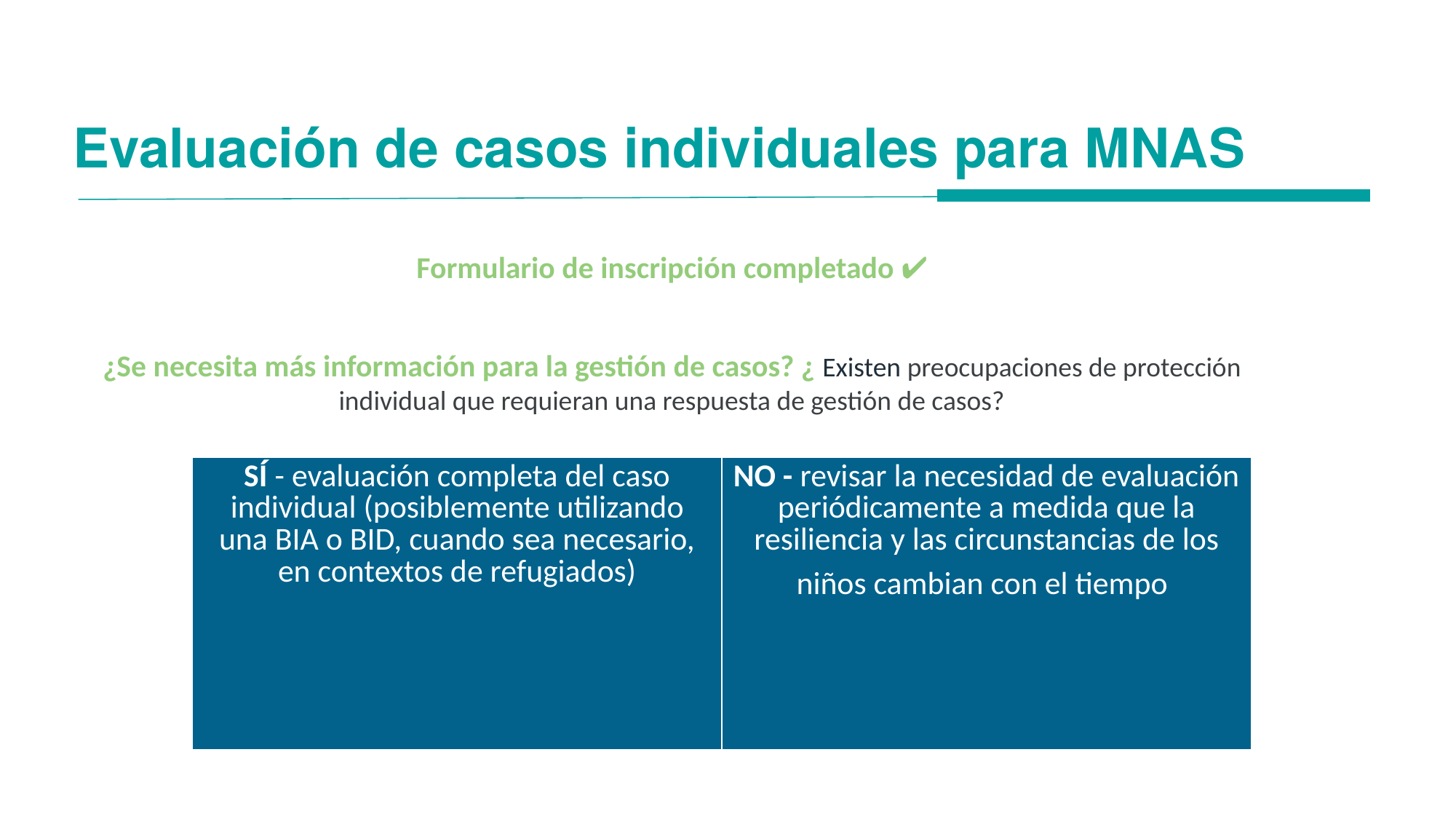

# Evaluación de casos individuales para MNAS

Formulario de inscripción completado ✔

¿Se necesita más información para la gestión de casos? ¿ Existen preocupaciones de protección individual que requieran una respuesta de gestión de casos?

| SÍ - evaluación completa del caso individual (posiblemente utilizando una BIA o BID, cuando sea necesario, en contextos de refugiados) | NO - revisar la necesidad de evaluación periódicamente a medida que la resiliencia y las circunstancias de los niños cambian con el tiempo |
| --- | --- |